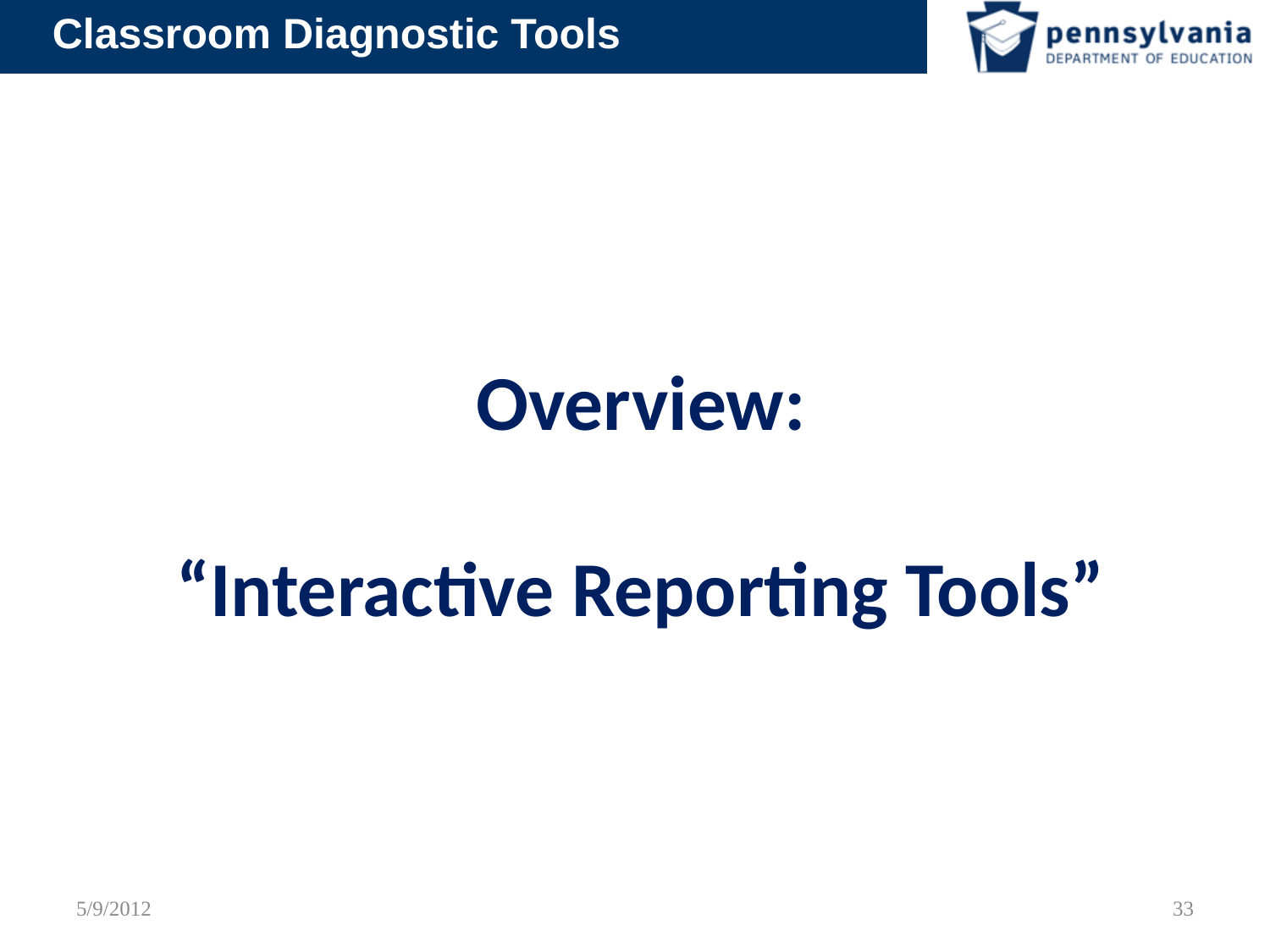

# Overview: “Interactive Reporting Tools”
5/9/2012
33